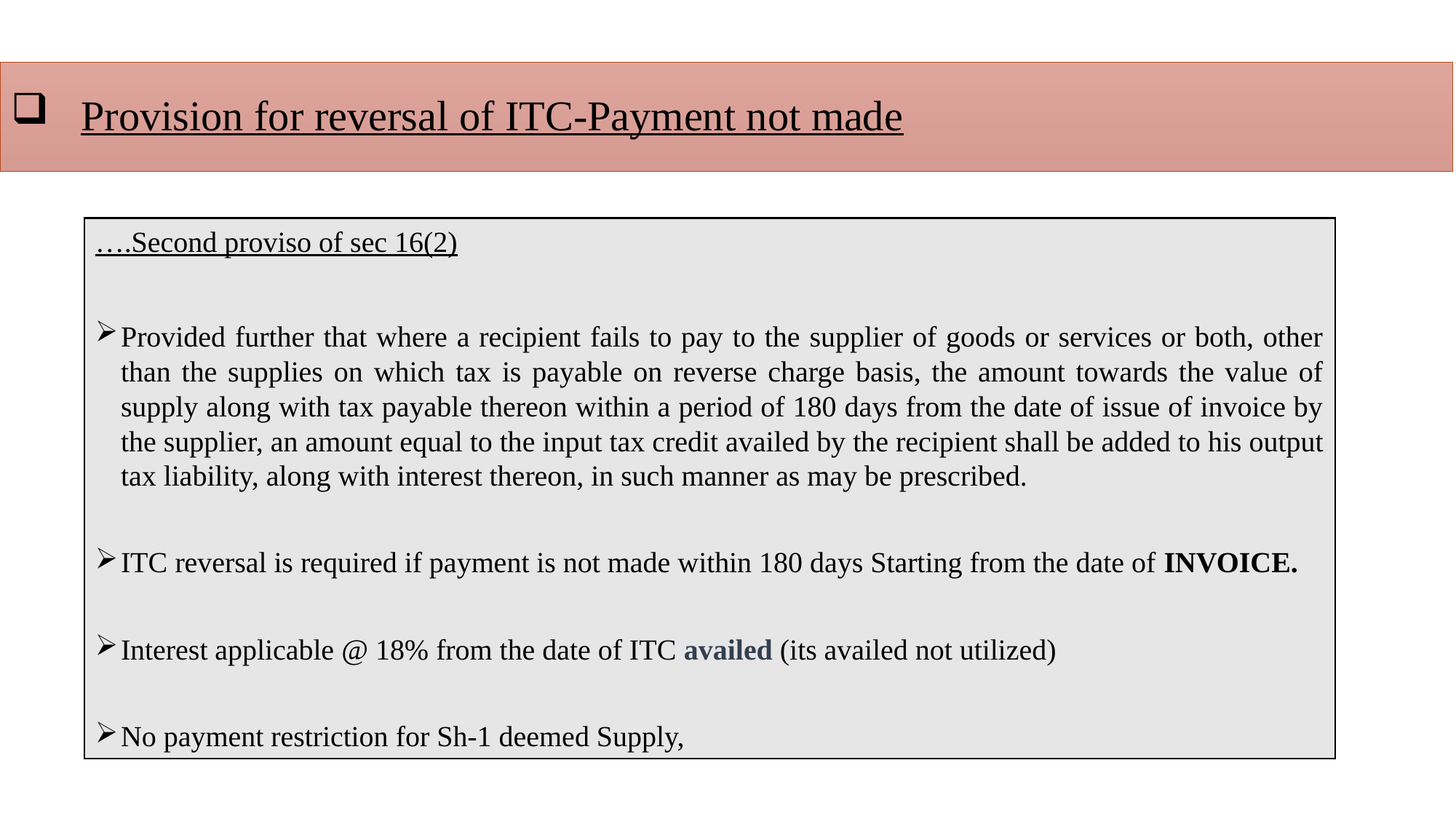

# Provision for reversal of ITC-Payment not made
….Second proviso of sec 16(2)

Provided further that where a recipient fails to pay to the supplier of goods or services or both, other than the supplies on which tax is payable on reverse charge basis, the amount towards the value of supply along with tax payable thereon within a period of 180 days from the date of issue of invoice by the supplier, an amount equal to the input tax credit availed by the recipient shall be added to his output tax liability, along with interest thereon, in such manner as may be prescribed.

ITC reversal is required if payment is not made within 180 days Starting from the date of INVOICE.

Interest applicable @ 18% from the date of ITC availed (its availed not utilized)

No payment restriction for Sh-1 deemed Supply,